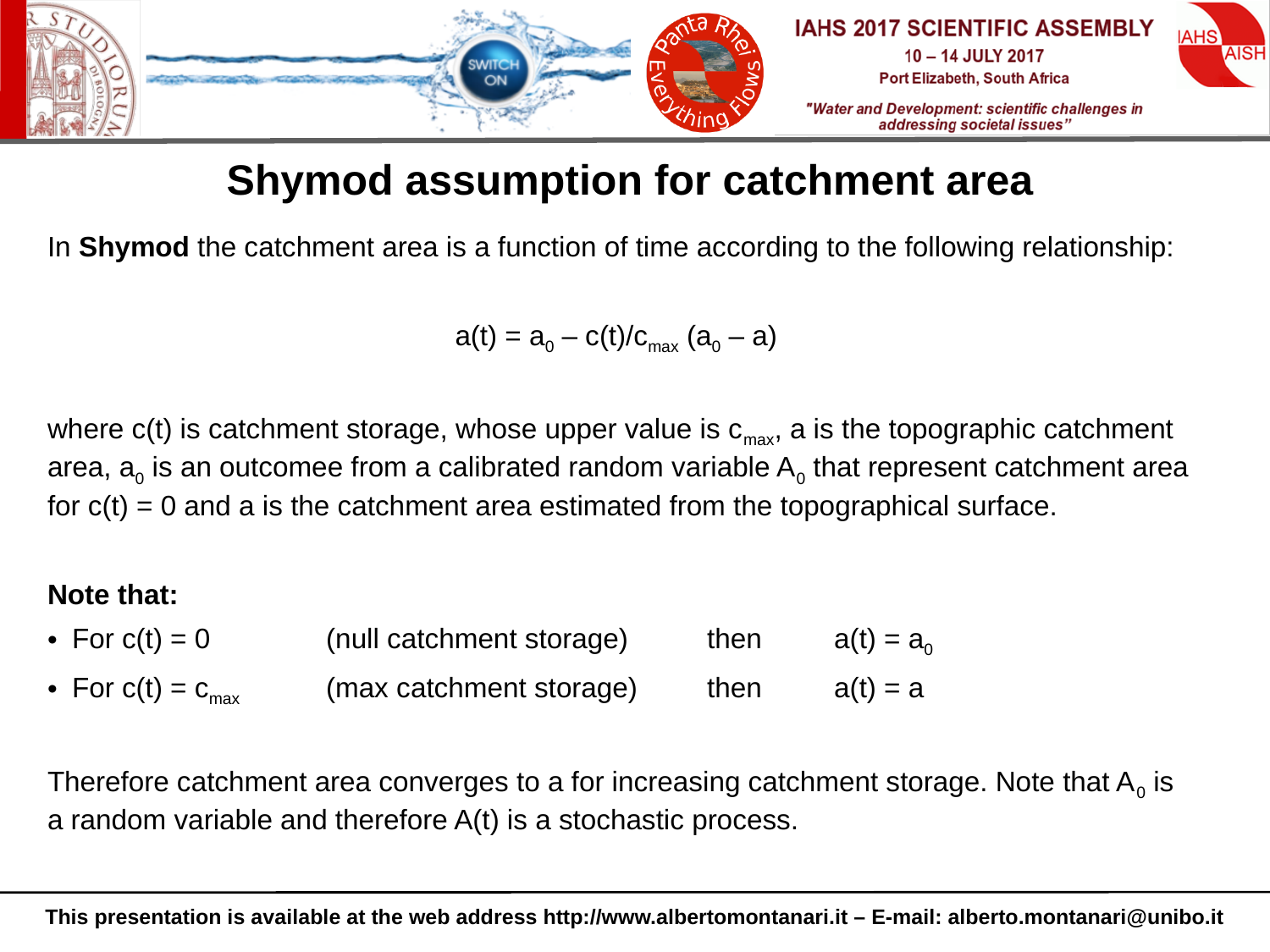

Shymod assumption for catchment area
In Shymod the catchment area is a function of time according to the following relationship:

a(t) = a0 – c(t)/cmax (a0 – a)

where c(t) is catchment storage, whose upper value is cmax, a is the topographic catchment area, a0 is an outcomee from a calibrated random variable A0 that represent catchment area for c(t) = 0 and a is the catchment area estimated from the topographical surface.

Note that:
For c(t) = 0 	(null catchment storage)	then 	a(t) = a0
For c(t) = cmax	(max catchment storage)	then 	a(t) = a

Therefore catchment area converges to a for increasing catchment storage. Note that A0 is a random variable and therefore A(t) is a stochastic process.